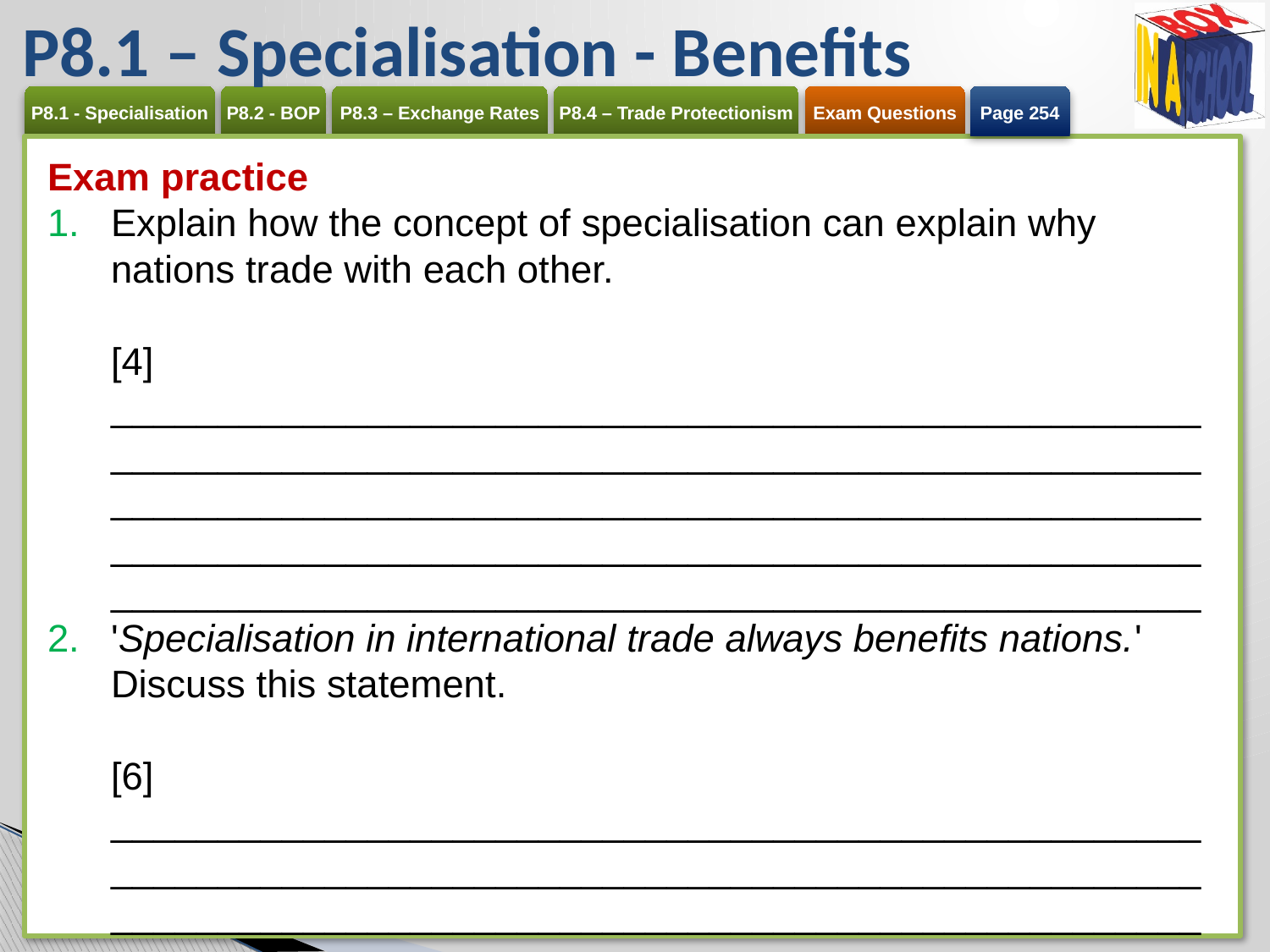

# P8.1 – Specialisation - Benefits
Page 254
Exam practice
Explain how the concept of specialisation can explain why nations trade with each other. 	[4]
_______________________________________________________________________________________________________________________________________________________________________________________________________________________________________________________________
'Specialisation in international trade always benefits nations.' Discuss this statement. 	[6]
_____________________________________________________________________________________________________________________________________________________________________________________________________________________________________________________________________________________________________________________________________________________________________